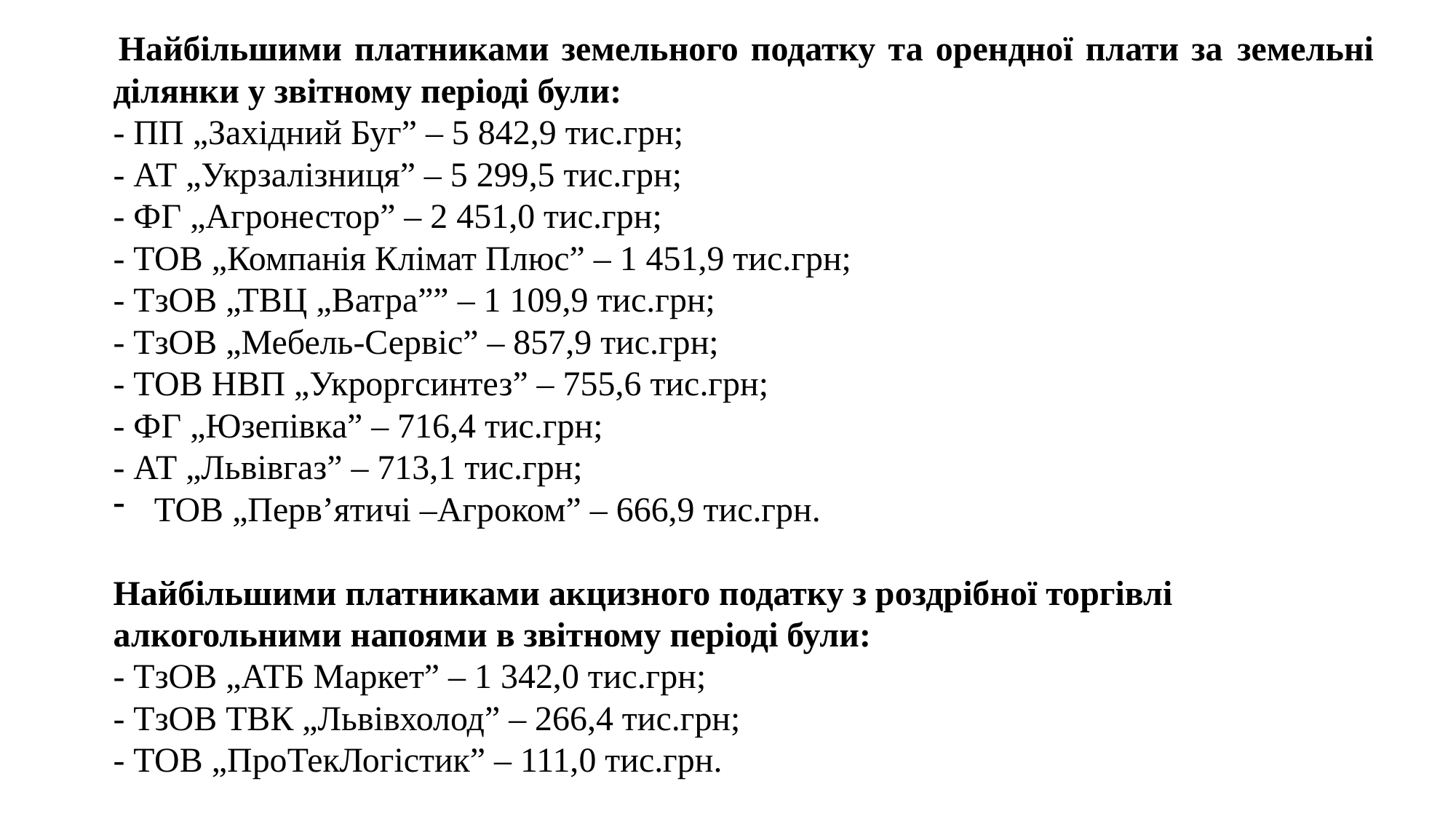

Найбільшими платниками земельного податку та орендної плати за земельні ділянки у звітному періоді були:
- ПП „Західний Буг” – 5 842,9 тис.грн;
- АТ „Укрзалізниця” – 5 299,5 тис.грн;
- ФГ „Агронестор” – 2 451,0 тис.грн;
- ТОВ „Компанія Клімат Плюс” – 1 451,9 тис.грн;
- ТзОВ „ТВЦ „Ватра”” – 1 109,9 тис.грн;
- ТзОВ „Мебель-Сервіс” – 857,9 тис.грн;
- ТОВ НВП „Укроргсинтез” – 755,6 тис.грн;
- ФГ „Юзепівка” – 716,4 тис.грн;
- АТ „Львівгаз” – 713,1 тис.грн;
ТОВ „Перв’ятичі –Агроком” – 666,9 тис.грн.

Найбільшими платниками акцизного податку з роздрібної торгівлі
алкогольними напоями в звітному періоді були:
- ТзОВ „АТБ Маркет” – 1 342,0 тис.грн;
- ТзОВ ТВК „Львівхолод” – 266,4 тис.грн;
- ТОВ „ПроТекЛогістик” – 111,0 тис.грн.